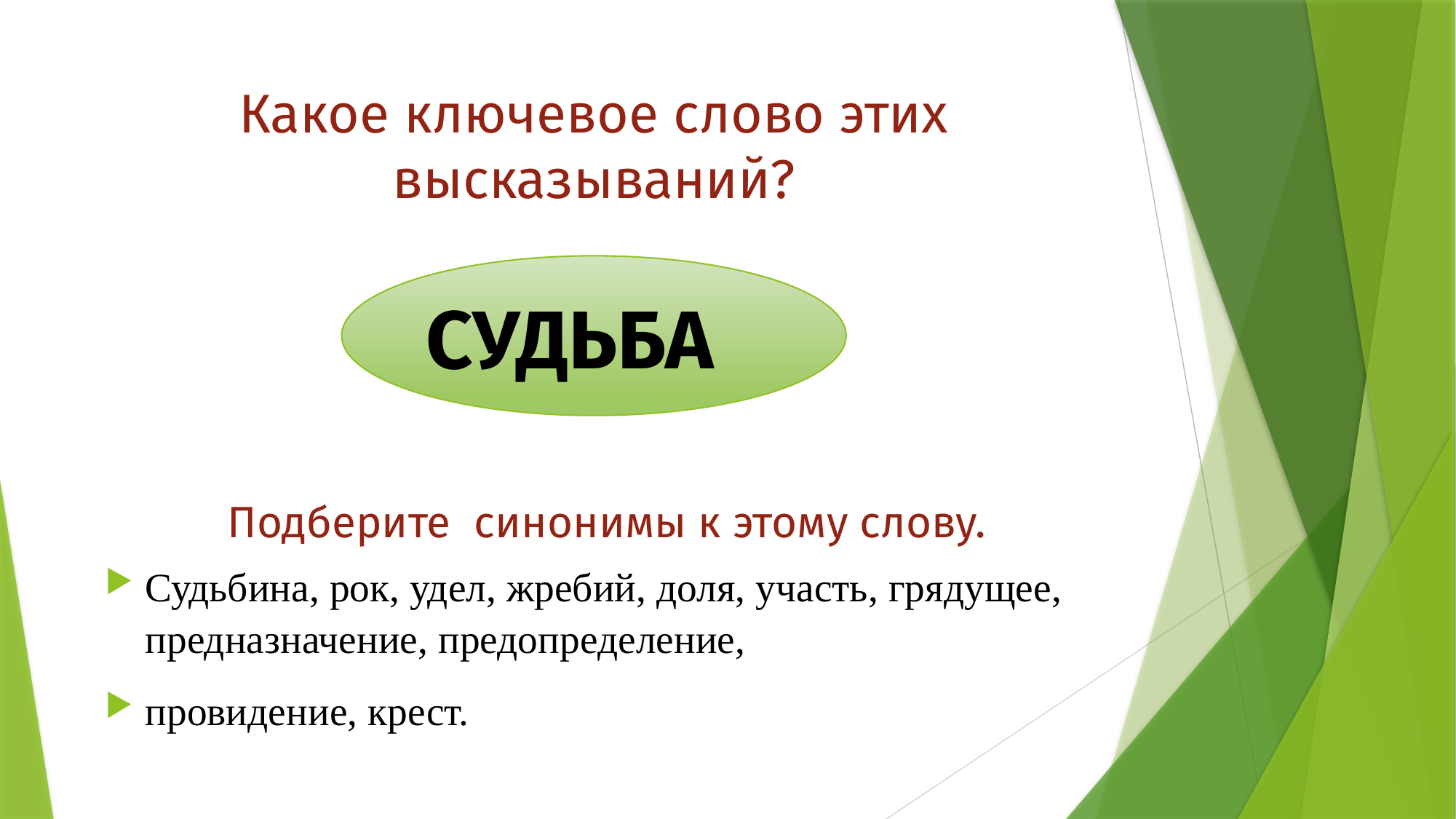

# Какое ключевое слово этих высказываний?
СУДЬБА

Подберите  синонимы к этому слову.
Судьбина, рок, удел, жребий, доля, участь, грядущее, предназначение, предопределение,
провидение, крест.